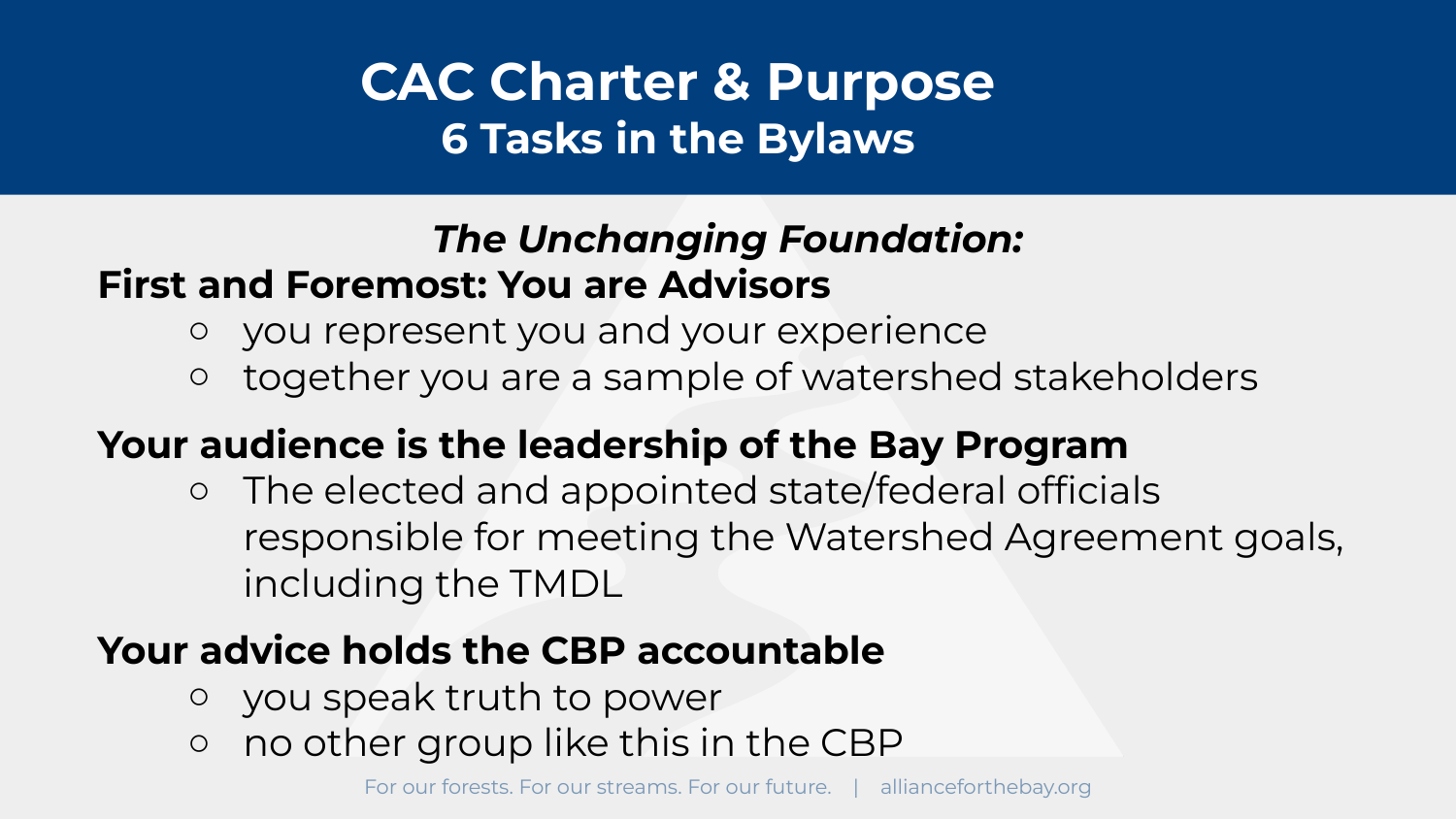

CAC Charter & Purpose
6 Tasks in the Bylaws

The Unchanging Foundation:
First and Foremost: You are Advisors
you represent you and your experience
together you are a sample of watershed stakeholders

Your audience is the leadership of the Bay Program
The elected and appointed state/federal officials responsible for meeting the Watershed Agreement goals, including the TMDL

Your advice holds the CBP accountable
you speak truth to power
no other group like this in the CBP